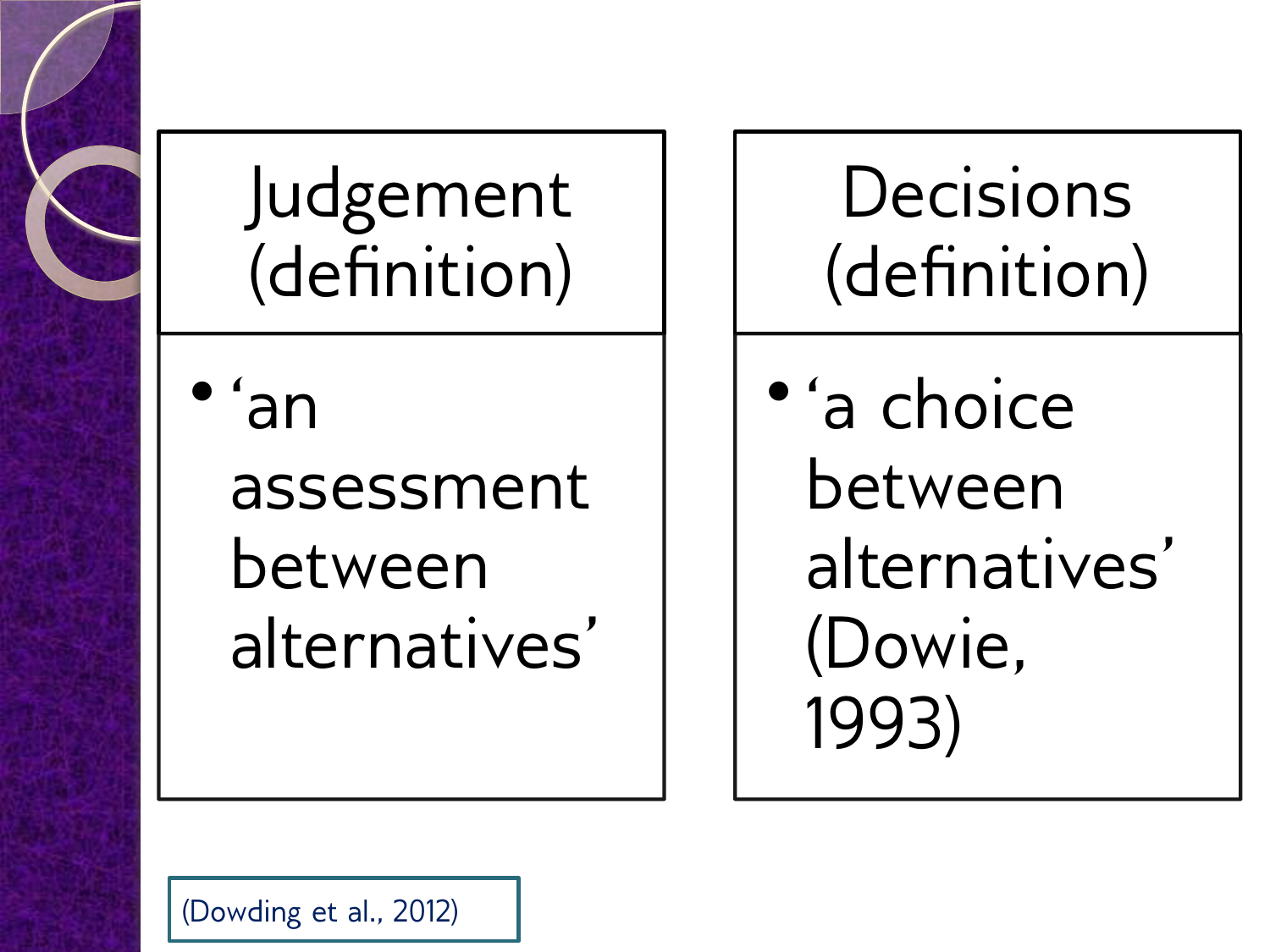

Judgement (definition)
‘an assessment between alternatives’
Decisions (definition)
‘a choice between alternatives’ (Dowie, 1993)
(Dowding et al., 2012))